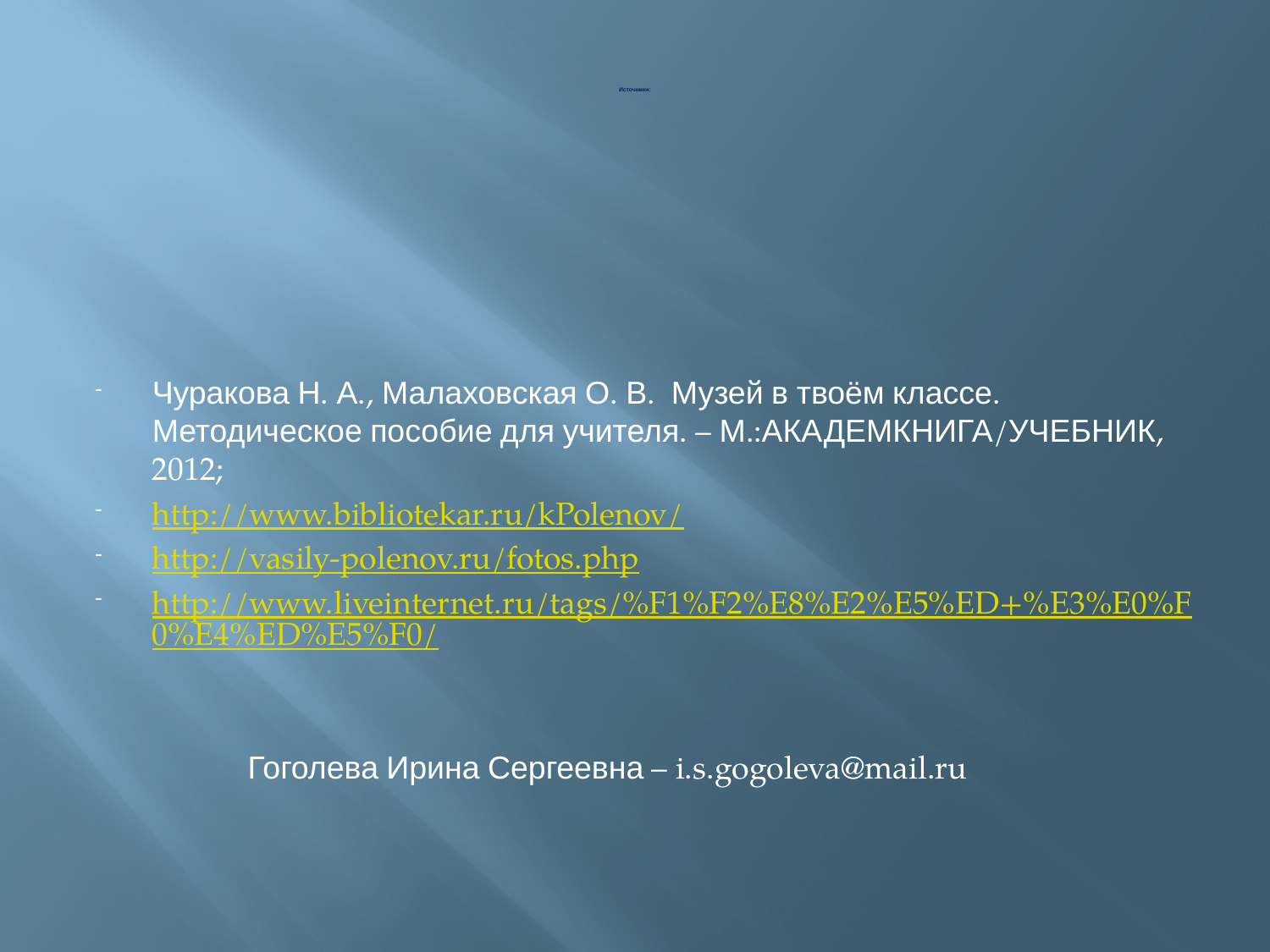

# Источники:
Чуракова Н. А., Малаховская О. В.  Музей в твоём классе. Методическое пособие для учителя. – М.:АКАДЕМКНИГА/УЧЕБНИК, 2012;
http://www.bibliotekar.ru/kPolenov/
http://vasily-polenov.ru/fotos.php
http://www.liveinternet.ru/tags/%F1%F2%E8%E2%E5%ED+%E3%E0%F0%E4%ED%E5%F0/

                   Гоголева Ирина Сергеевна – i.s.gogoleva@mail.ru